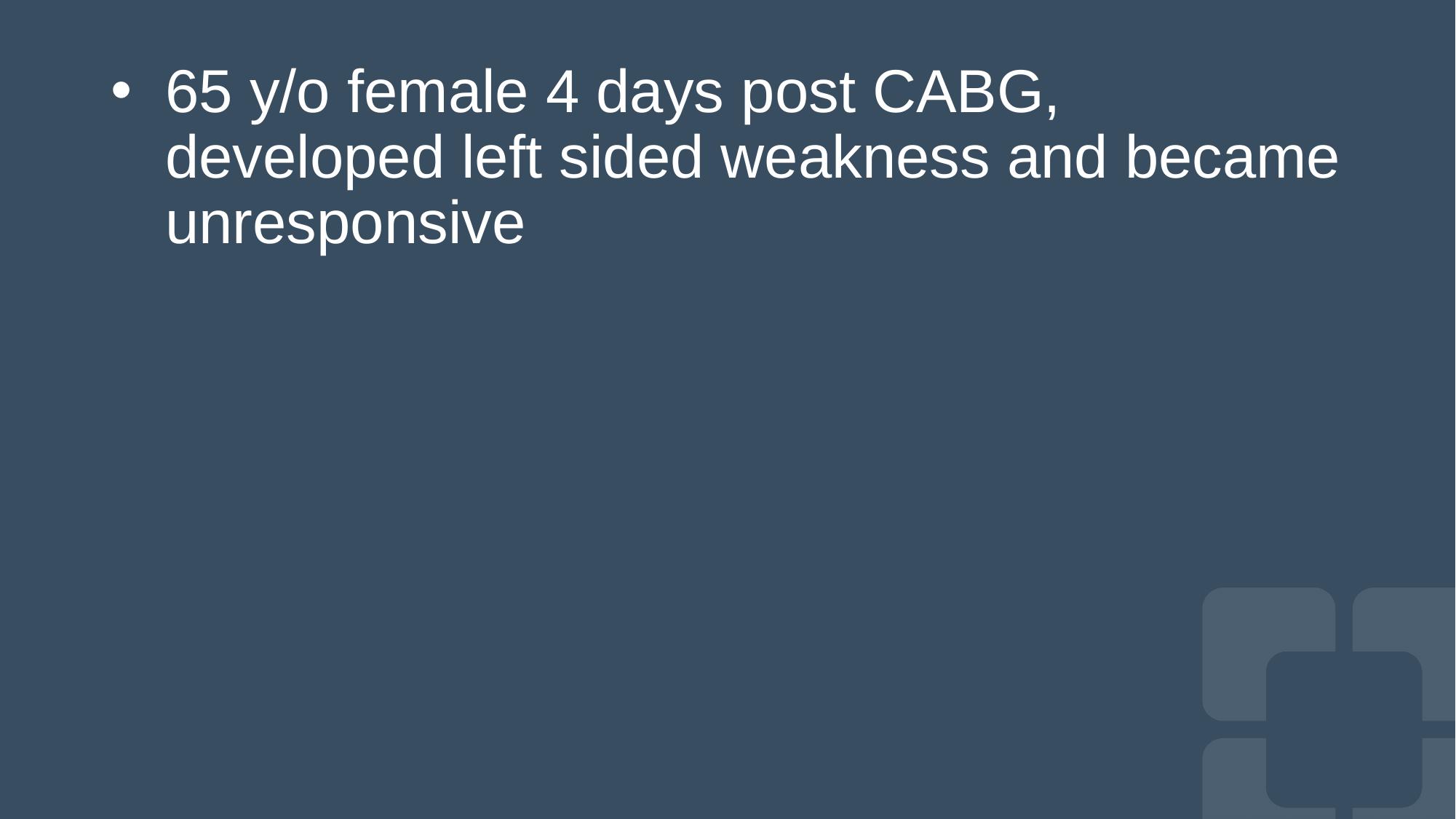

65 y/o female 4 days post CABG, developed left sided weakness and became unresponsive